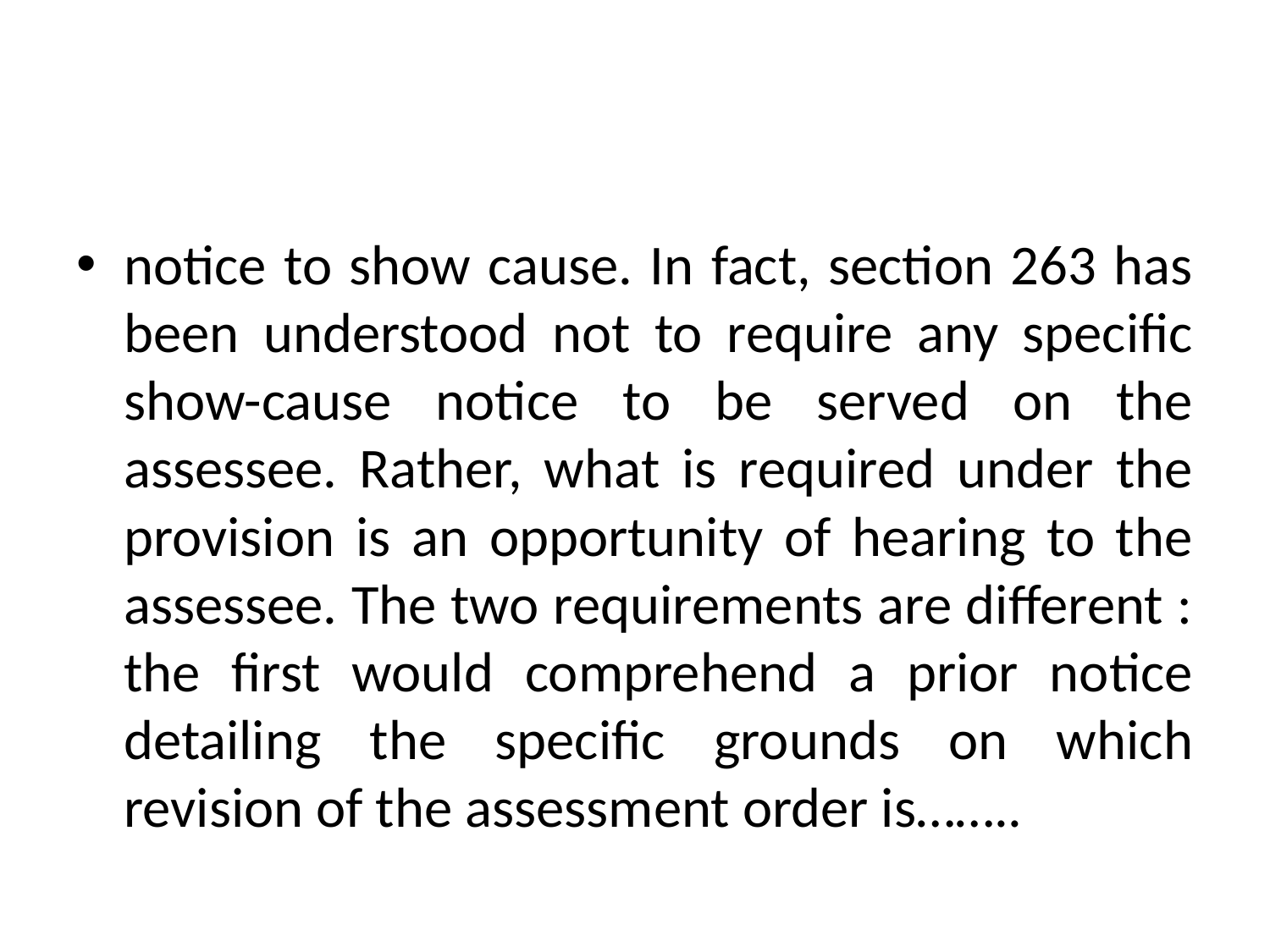

#
notice to show cause. In fact, section 263 has been understood not to require any specific show-cause notice to be served on the assessee. Rather, what is required under the provision is an opportunity of hearing to the assessee. The two requirements are different : the first would comprehend a prior notice detailing the specific grounds on which revision of the assessment order is……..